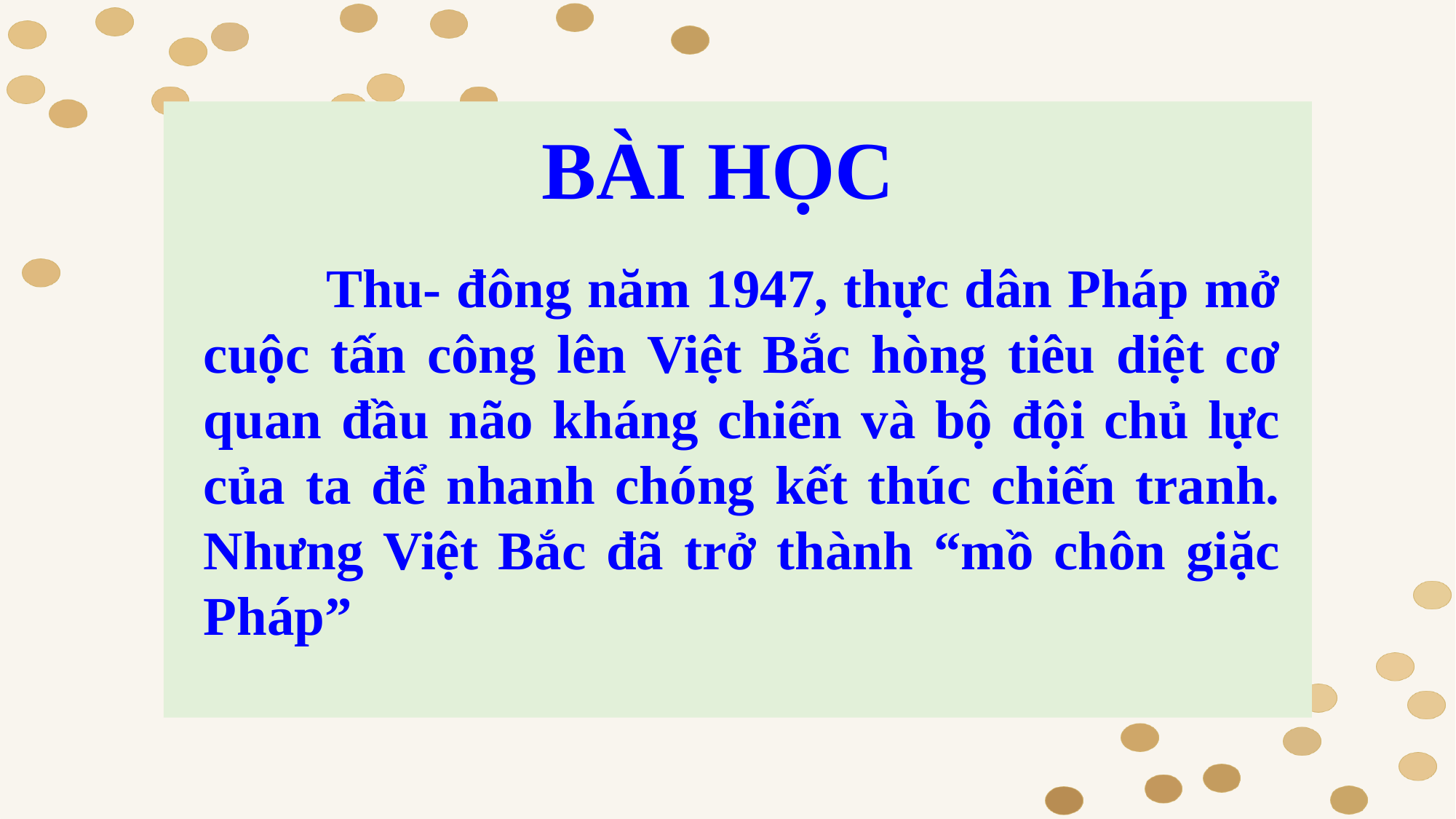

BÀI HỌC
          Thu- đông năm 1947, thực dân Pháp mở cuộc tấn công lên Việt Bắc hòng tiêu diệt cơ quan đầu não kháng chiến và bộ đội chủ lực của ta để nhanh chóng kết thúc chiến tranh. Nhưng Việt Bắc đã trở thành “mồ chôn giặc Pháp”